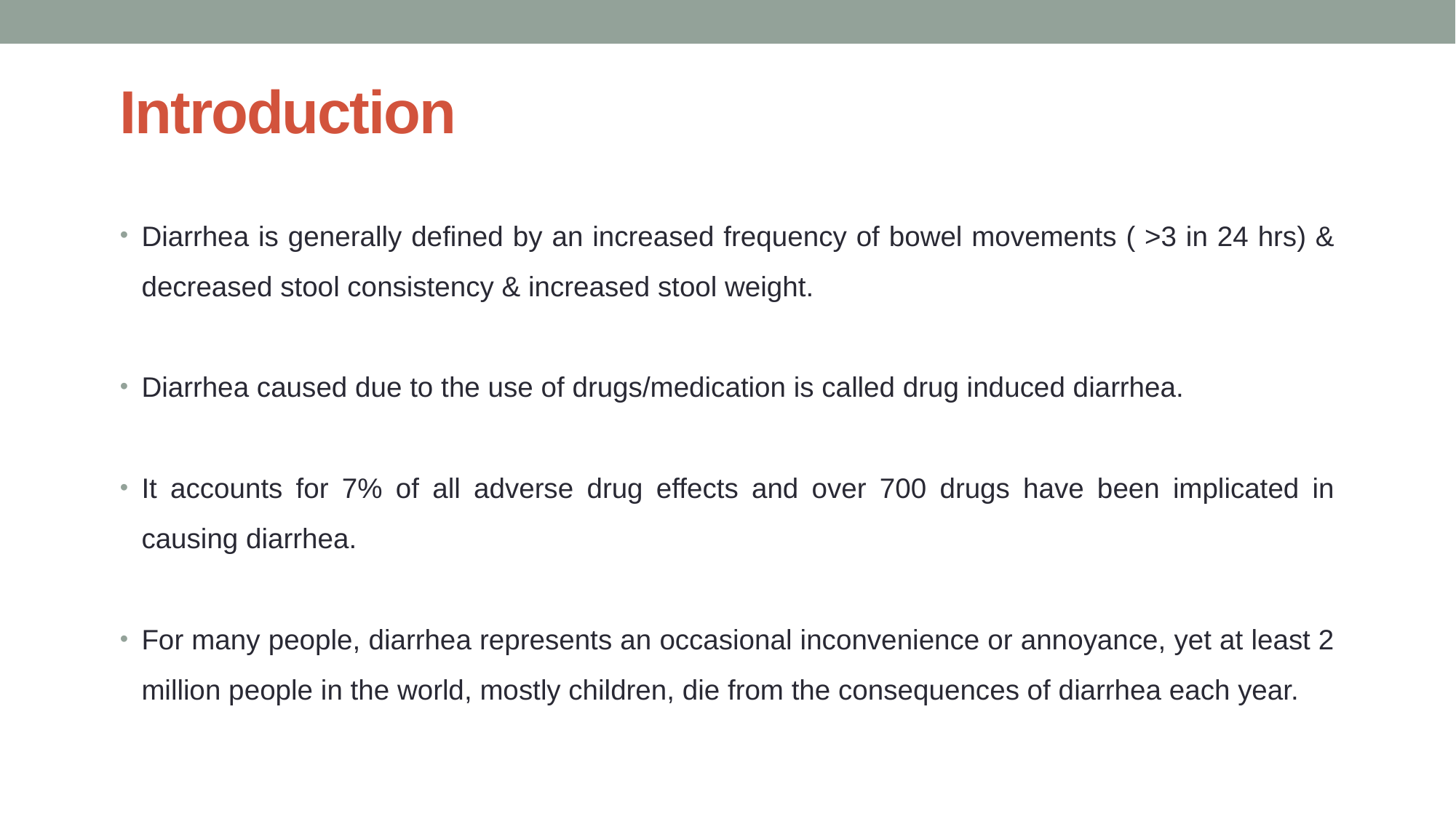

# Introduction
Diarrhea is generally defined by an increased frequency of bowel movements ( >3 in 24 hrs) & decreased stool consistency & increased stool weight.

Diarrhea caused due to the use of drugs/medication is called drug induced diarrhea.

It accounts for 7% of all adverse drug effects and over 700 drugs have been implicated in causing diarrhea.

For many people, diarrhea represents an occasional inconvenience or annoyance, yet at least 2 million people in the world, mostly children, die from the consequences of diarrhea each year.